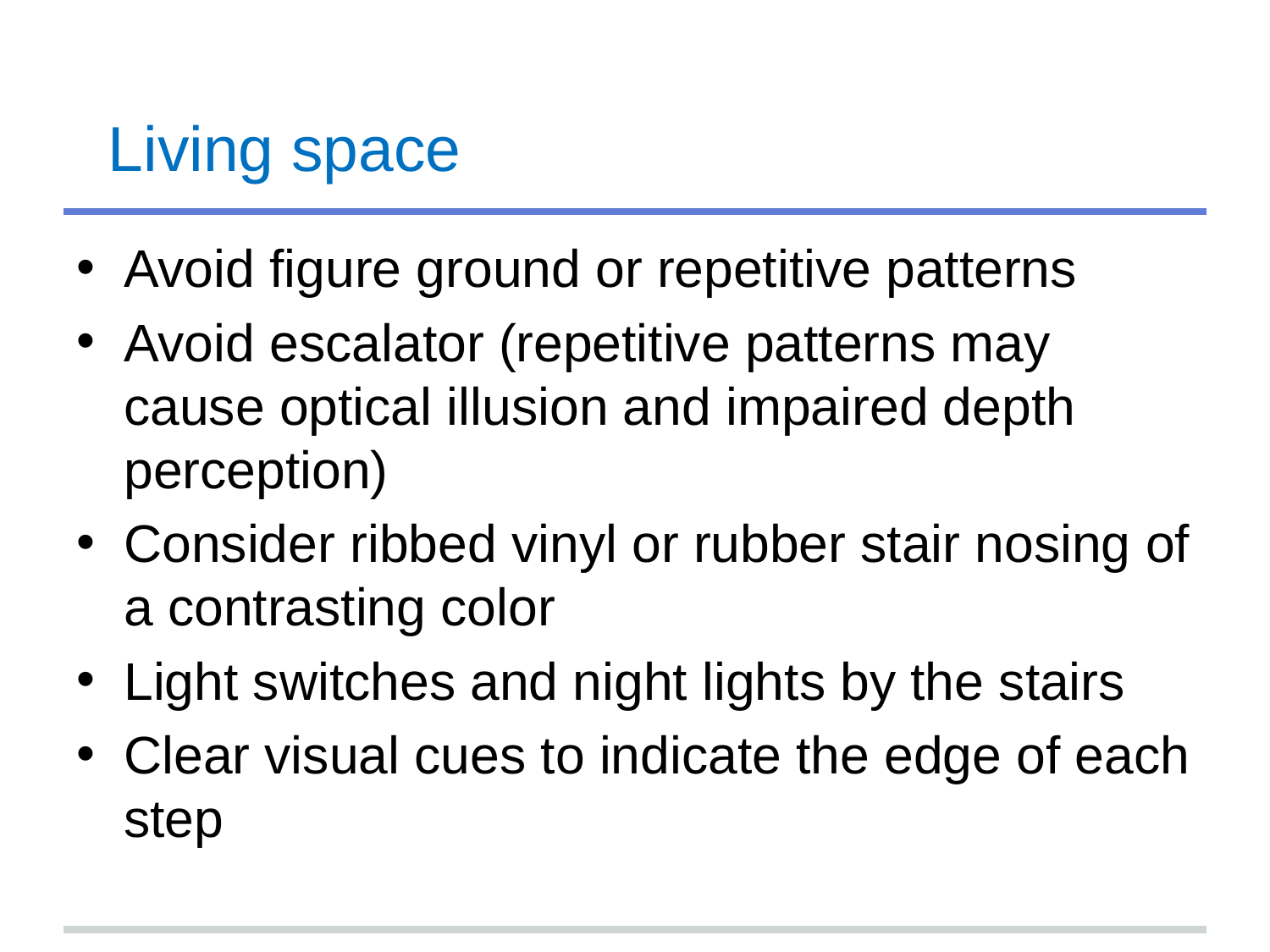

# Living space
Avoid figure ground or repetitive patterns
Avoid escalator (repetitive patterns may cause optical illusion and impaired depth perception)
Consider ribbed vinyl or rubber stair nosing of a contrasting color
Light switches and night lights by the stairs
Clear visual cues to indicate the edge of each step